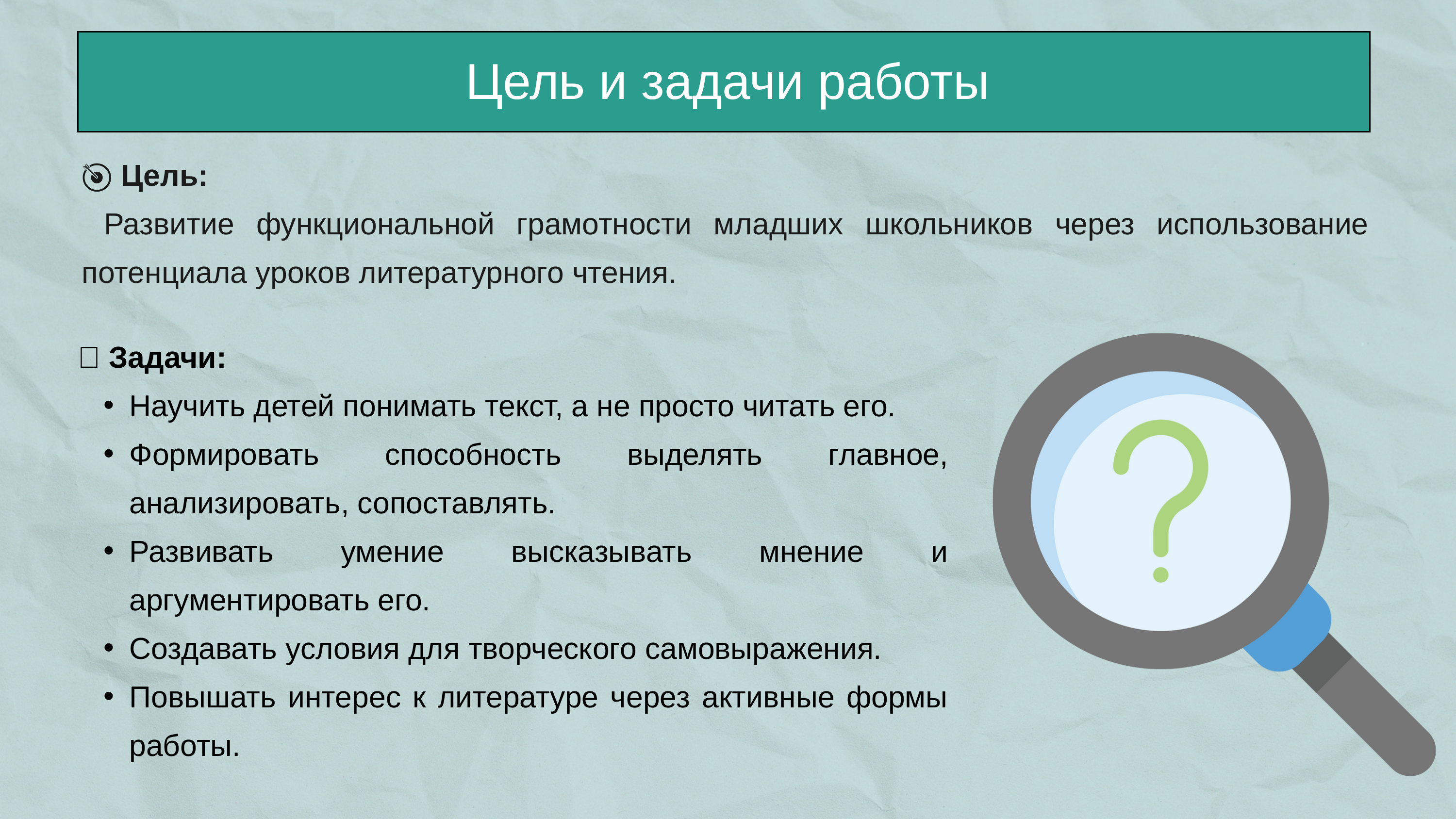

Цель и задачи работы
🎯 Цель:
 Развитие функциональной грамотности младших школьников через использование потенциала уроков литературного чтения.
🧩 Задачи:
Научить детей понимать текст, а не просто читать его.
Формировать способность выделять главное, анализировать, сопоставлять.
Развивать умение высказывать мнение и аргументировать его.
Создавать условия для творческого самовыражения.
Повышать интерес к литературе через активные формы работы.